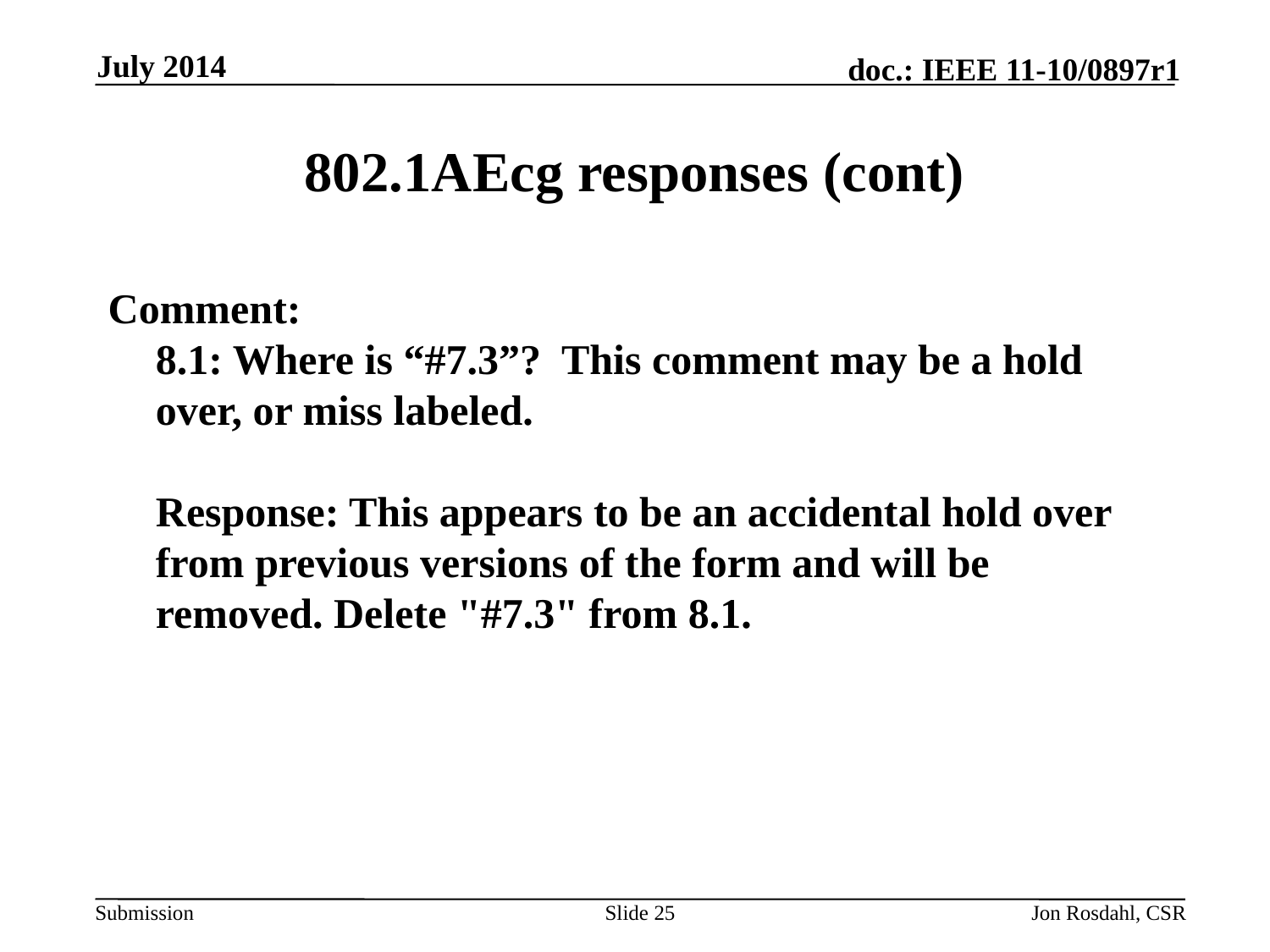

July 2014
# 802.1AEcg responses (cont)
Comment:
8.1: Where is “#7.3”?  This comment may be a hold over, or miss labeled.
Response: This appears to be an accidental hold over from previous versions of the form and will be removed. Delete "#7.3" from 8.1.

Slide 25
Jon Rosdahl, CSR